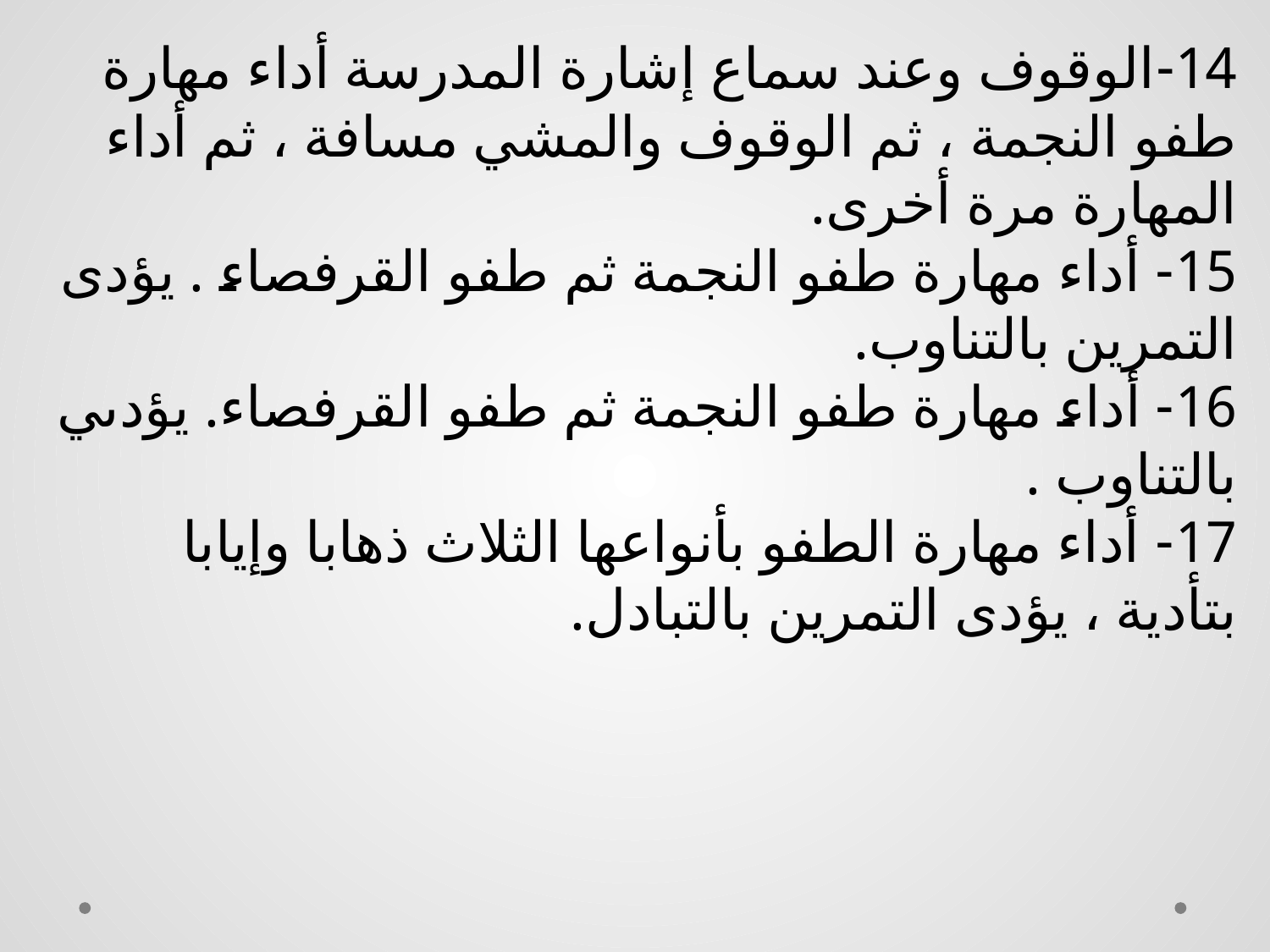

14-الوقوف وعند سماع إشارة المدرسة أداء مهارة طفو النجمة ، ثم الوقوف والمشي مسافة ، ثم أداء المهارة مرة أخرى.
15- أداء مهارة طفو النجمة ثم طفو القرفصاء . يؤدى التمرين بالتناوب.
16- أداء مهارة طفو النجمة ثم طفو القرفصاء. يؤدىي بالتناوب .
17- أداء مهارة الطفو بأنواعها الثلاث ذهابا وإيابا بتأدية ، يؤدى التمرين بالتبادل.